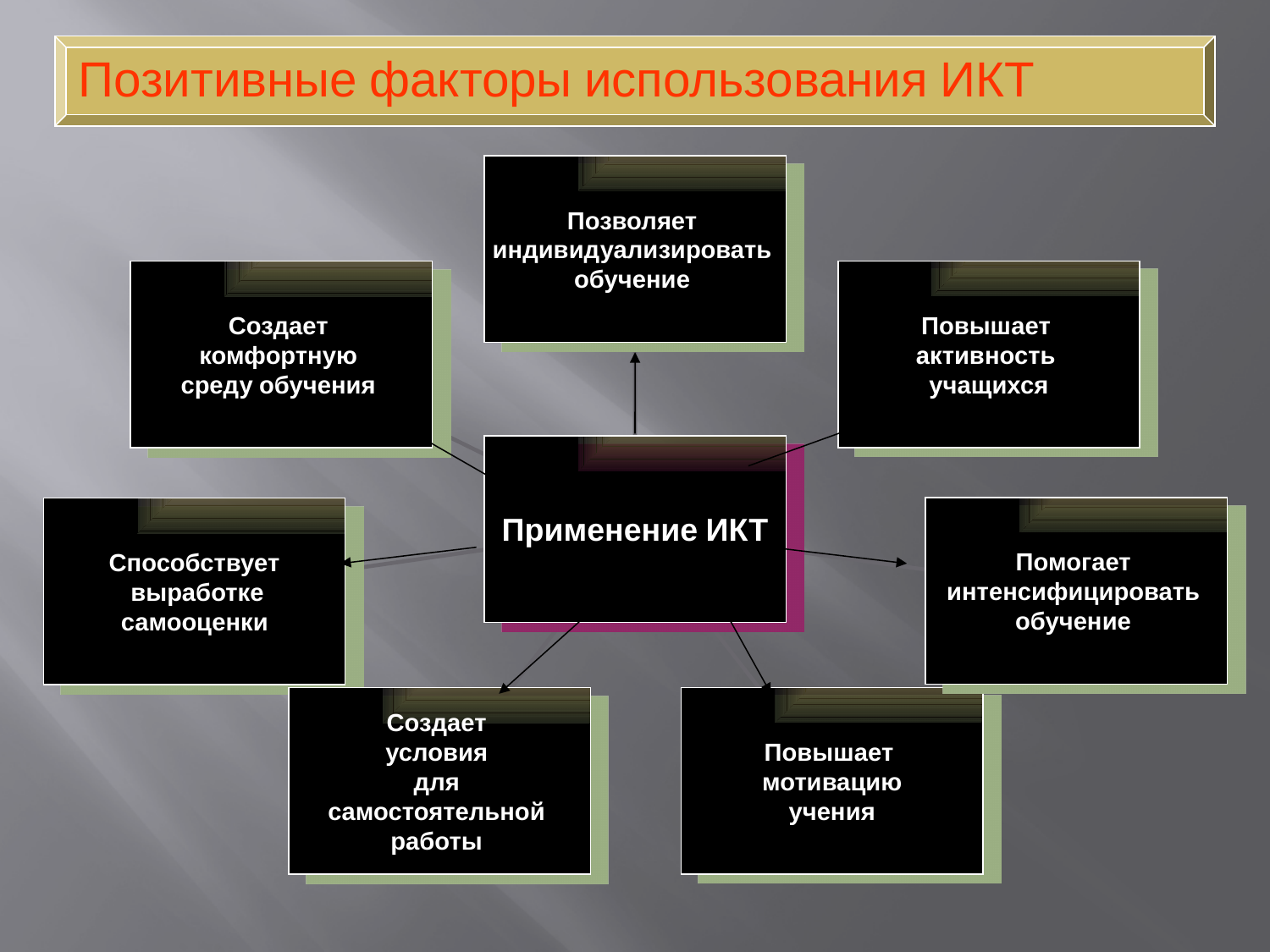

Позитивные факторы использования ИКТ

Позволяет
индивидуализировать
обучение
Повышает
активность
учащихся
Создает
комфортную
среду обучения

Применение ИКТ
Помогает
интенсифицировать
обучение
Способствует
 выработке
 самооценки

Повышает
мотивацию
 учения
Создает
условия
для
самостоятельной
работы